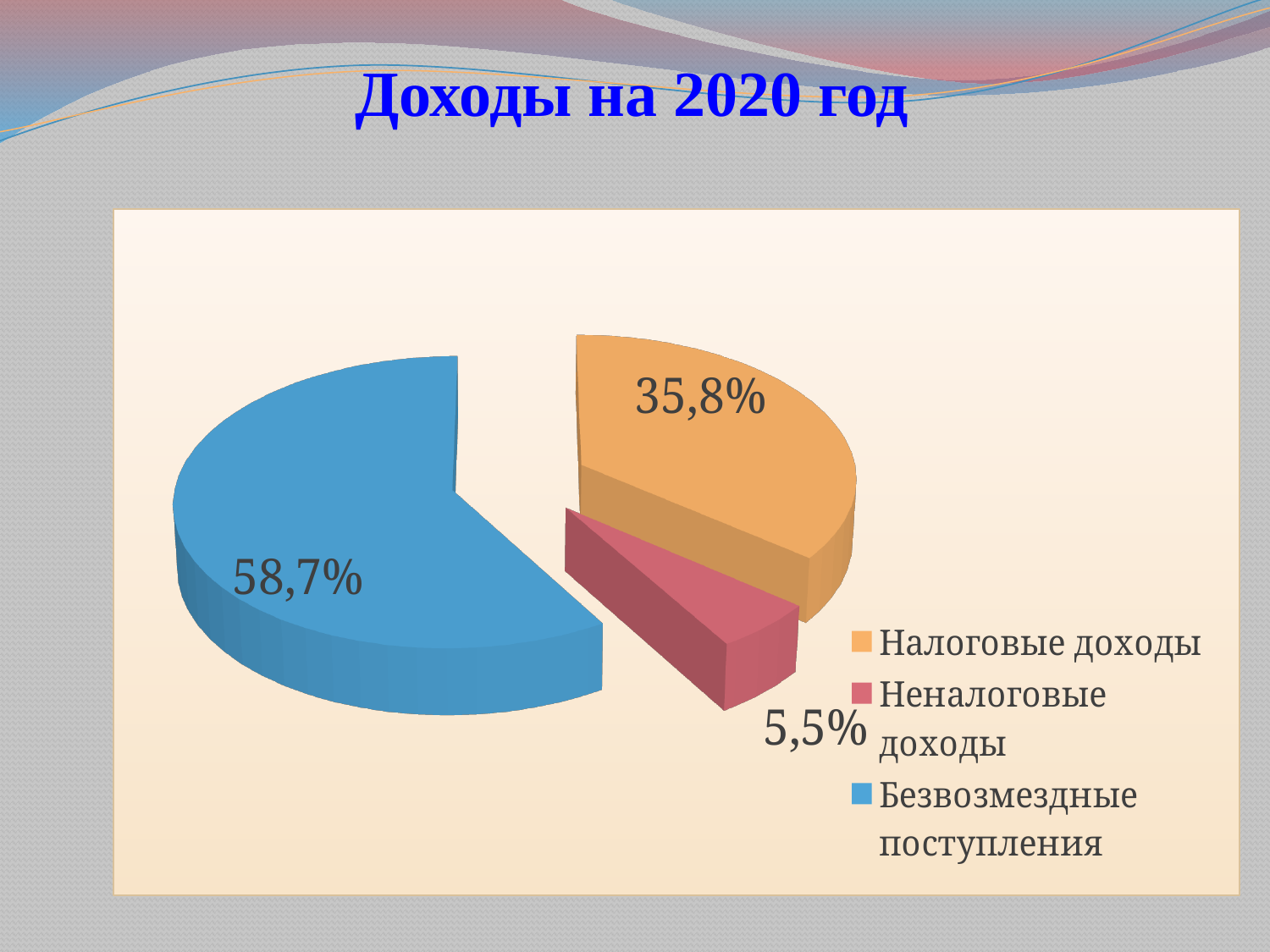

# Доходы на 2020 год

[unsupported chart]